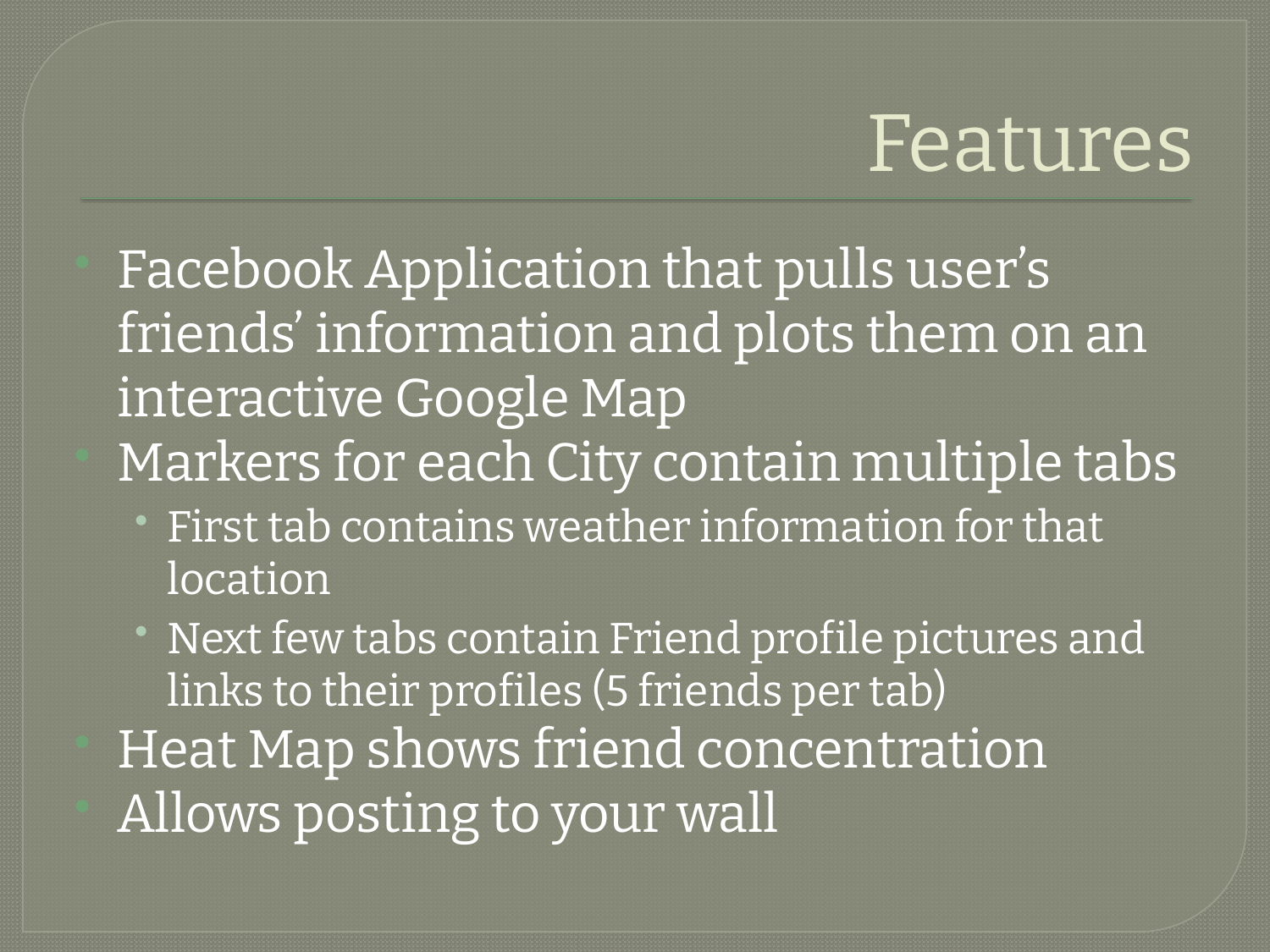

# Features
Facebook Application that pulls user’s friends’ information and plots them on an interactive Google Map
Markers for each City contain multiple tabs
First tab contains weather information for that location
Next few tabs contain Friend profile pictures and links to their profiles (5 friends per tab)
Heat Map shows friend concentration
Allows posting to your wall